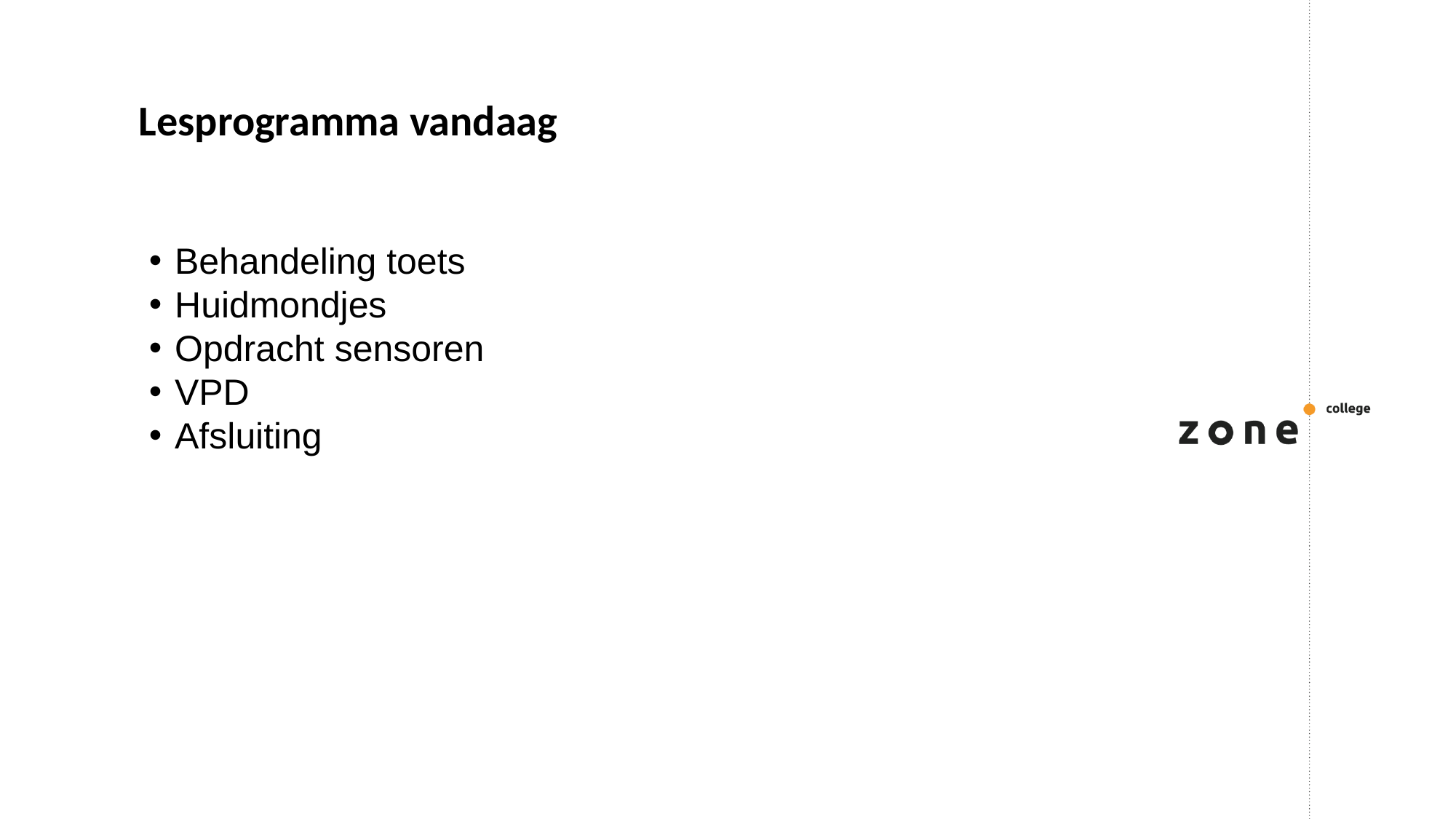

Lesprogramma vandaag
Behandeling toets
Huidmondjes
Opdracht sensoren
VPD
Afsluiting